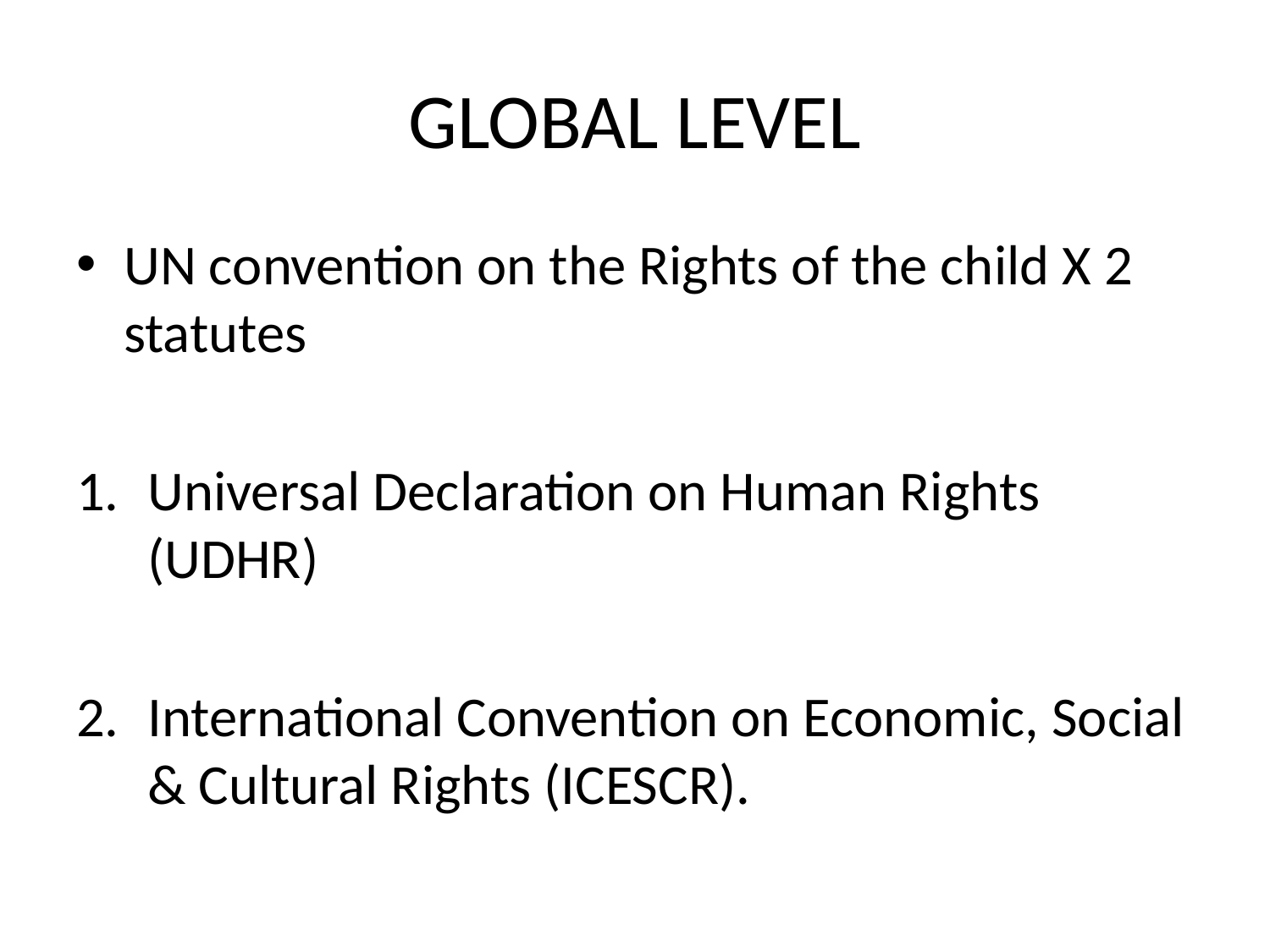

# GLOBAL LEVEL
UN convention on the Rights of the child X 2 statutes

Universal Declaration on Human Rights (UDHR)

International Convention on Economic, Social & Cultural Rights (ICESCR).